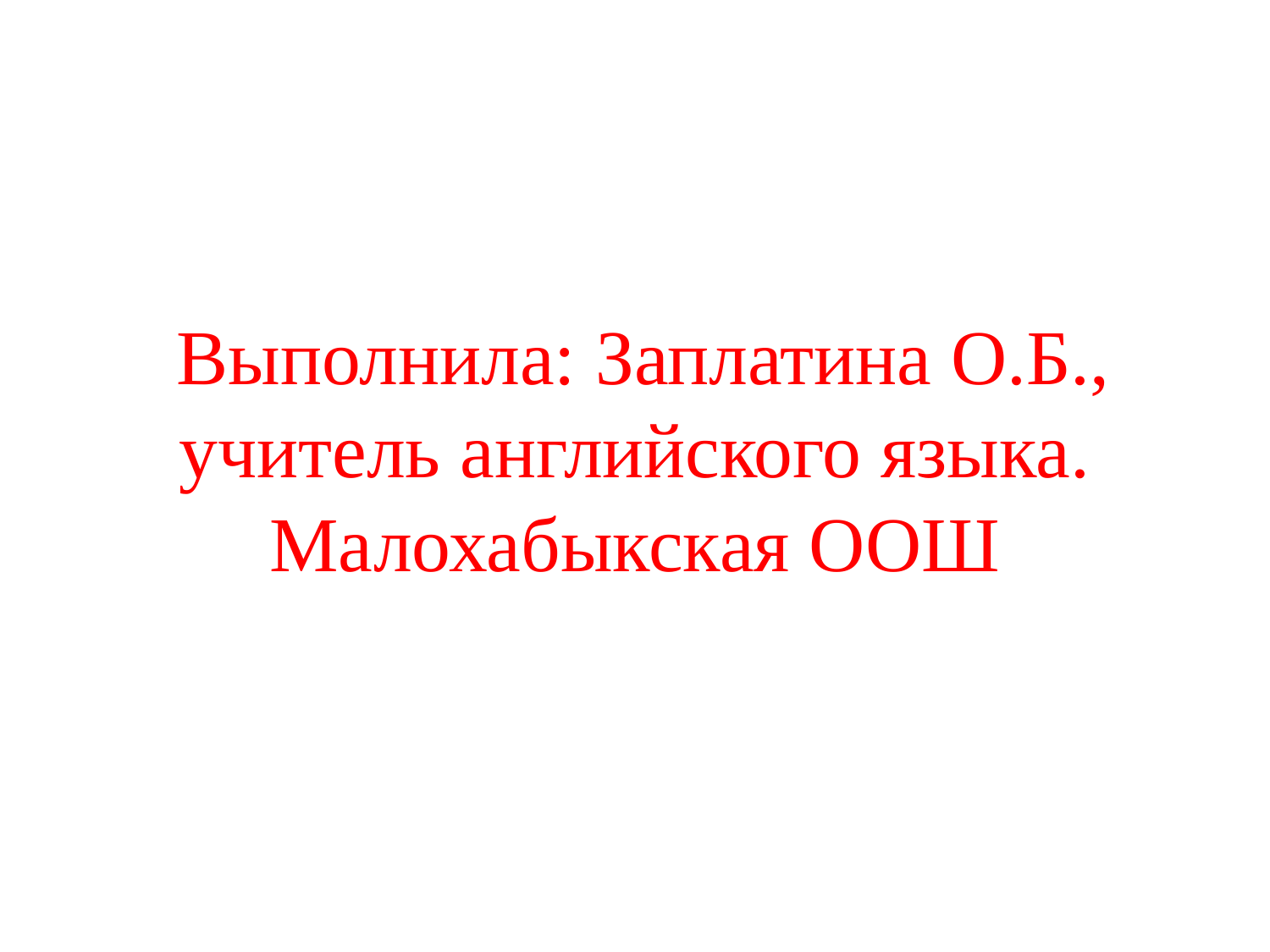

# Выполнила: Заплатина О.Б., учитель английского языка. Малохабыкская ООШ